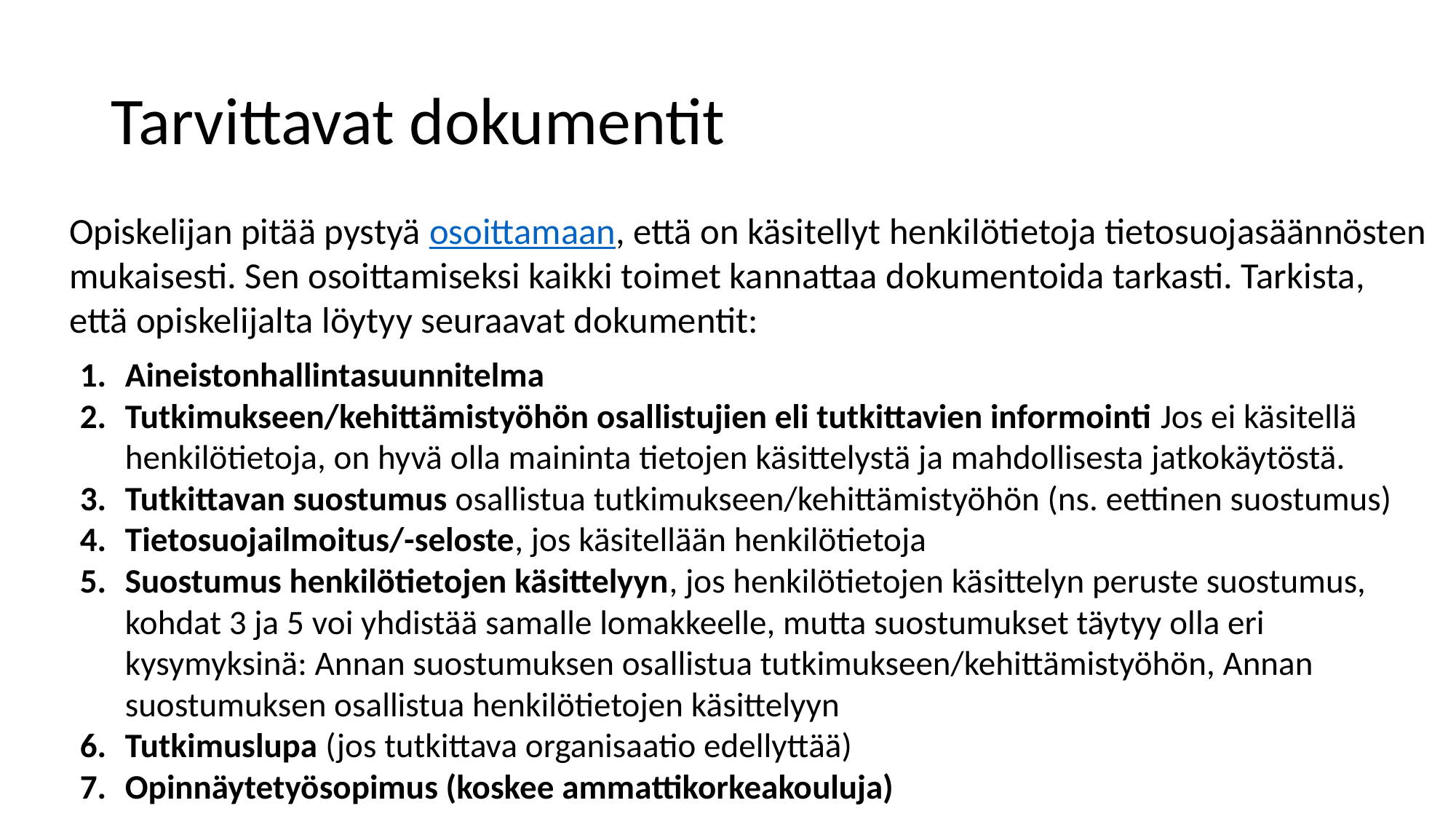

# Tarvittavat dokumentit
Opiskelijan pitää pystyä osoittamaan, että on käsitellyt henkilötietoja tietosuojasäännösten mukaisesti. Sen osoittamiseksi kaikki toimet kannattaa dokumentoida tarkasti. Tarkista, että opiskelijalta löytyy seuraavat dokumentit:
Aineistonhallintasuunnitelma
Tutkimukseen/kehittämistyöhön osallistujien eli tutkittavien informointi Jos ei käsitellä henkilötietoja, on hyvä olla maininta tietojen käsittelystä ja mahdollisesta jatkokäytöstä.
Tutkittavan suostumus osallistua tutkimukseen/kehittämistyöhön (ns. eettinen suostumus)
Tietosuojailmoitus/-seloste, jos käsitellään henkilötietoja
Suostumus henkilötietojen käsittelyyn, jos henkilötietojen käsittelyn peruste suostumus,
kohdat 3 ja 5 voi yhdistää samalle lomakkeelle, mutta suostumukset täytyy olla eri kysymyksinä: Annan suostumuksen osallistua tutkimukseen/kehittämistyöhön, Annan suostumuksen osallistua henkilötietojen käsittelyyn
Tutkimuslupa (jos tutkittava organisaatio edellyttää)
Opinnäytetyösopimus (koskee ammattikorkeakouluja)